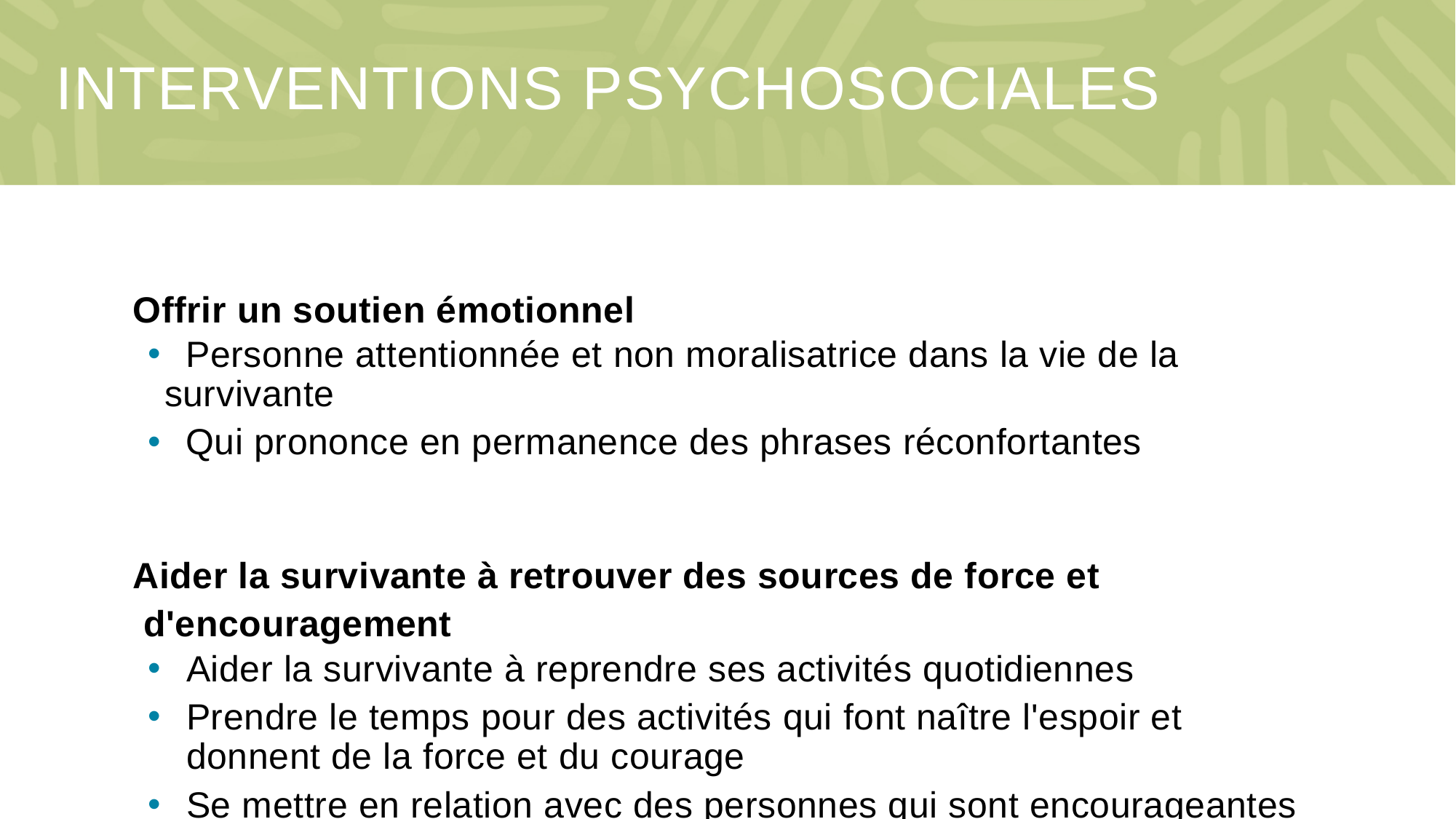

# Interventions psychosociales
Offrir un soutien émotionnel
  Personne attentionnée et non moralisatrice dans la vie de la survivante
  Qui prononce en permanence des phrases réconfortantes

Aider la survivante à retrouver des sources de force et d'encouragement
Aider la survivante à reprendre ses activités quotidiennes
Prendre le temps pour des activités qui font naître l'espoir et donnent de la force et du courage
Se mettre en relation avec des personnes qui sont encourageantes et attentionnées